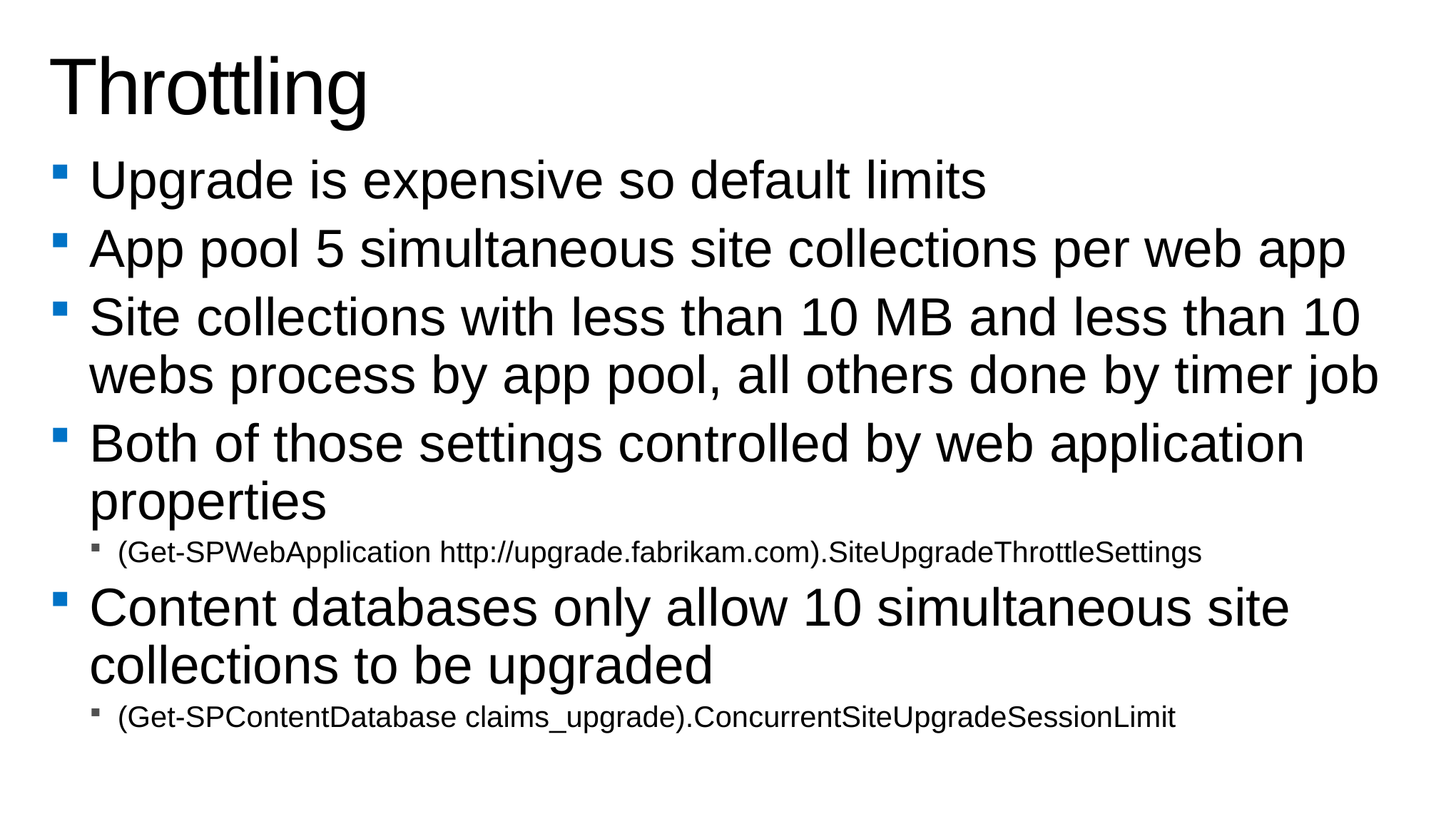

# Throttling
Upgrade is expensive so default limits
App pool 5 simultaneous site collections per web app
Site collections with less than 10 MB and less than 10 webs process by app pool, all others done by timer job
Both of those settings controlled by web application properties
(Get-SPWebApplication http://upgrade.fabrikam.com).SiteUpgradeThrottleSettings
Content databases only allow 10 simultaneous site collections to be upgraded
(Get-SPContentDatabase claims_upgrade).ConcurrentSiteUpgradeSessionLimit